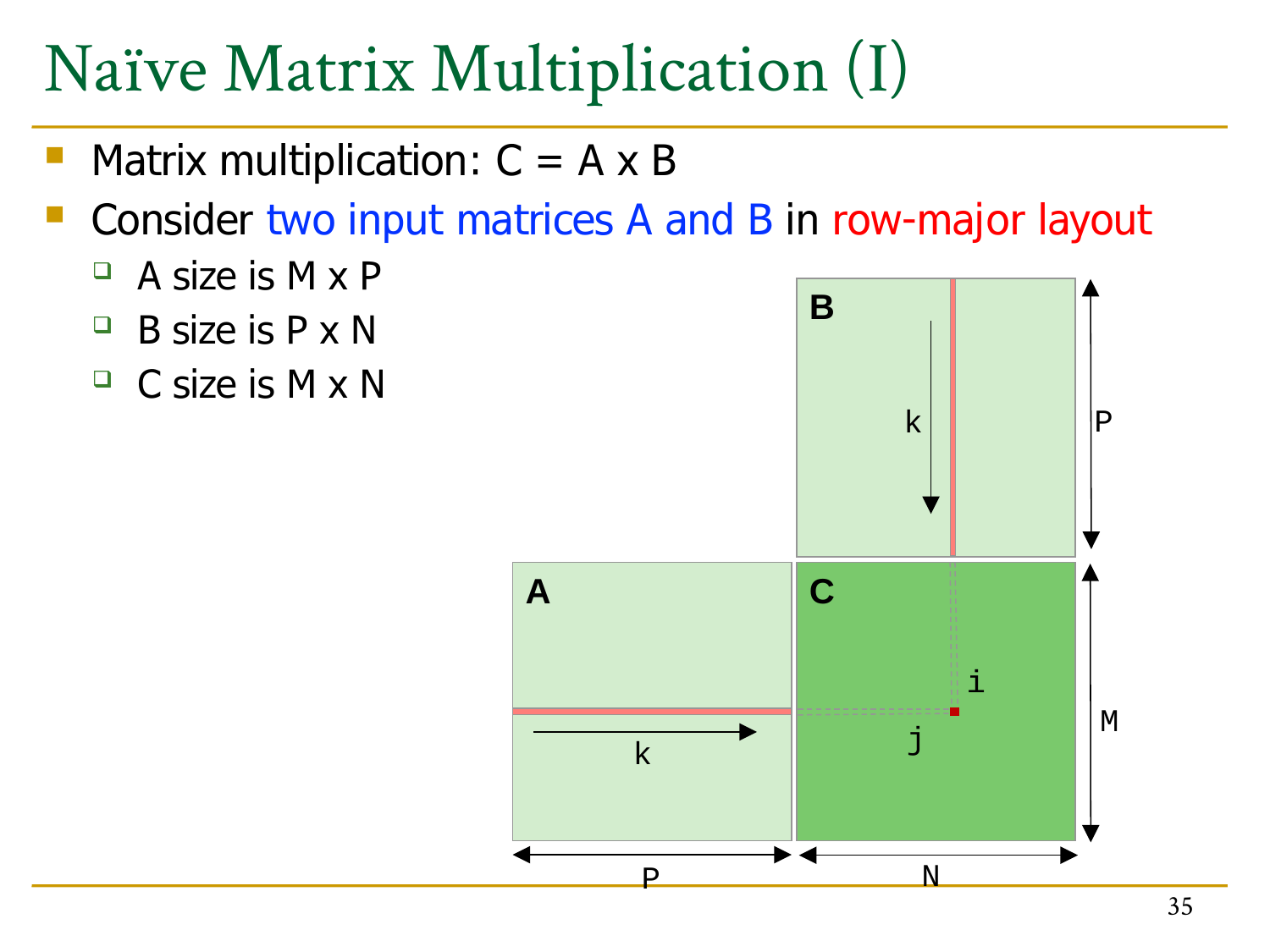

# Naïve Matrix Multiplication (I)
Matrix multiplication: C = A x B
Consider two input matrices A and B in row-major layout
A size is M x P
B size is P x N
C size is M x N
B

k
P
A
C
i
M

j
k
N
P
35